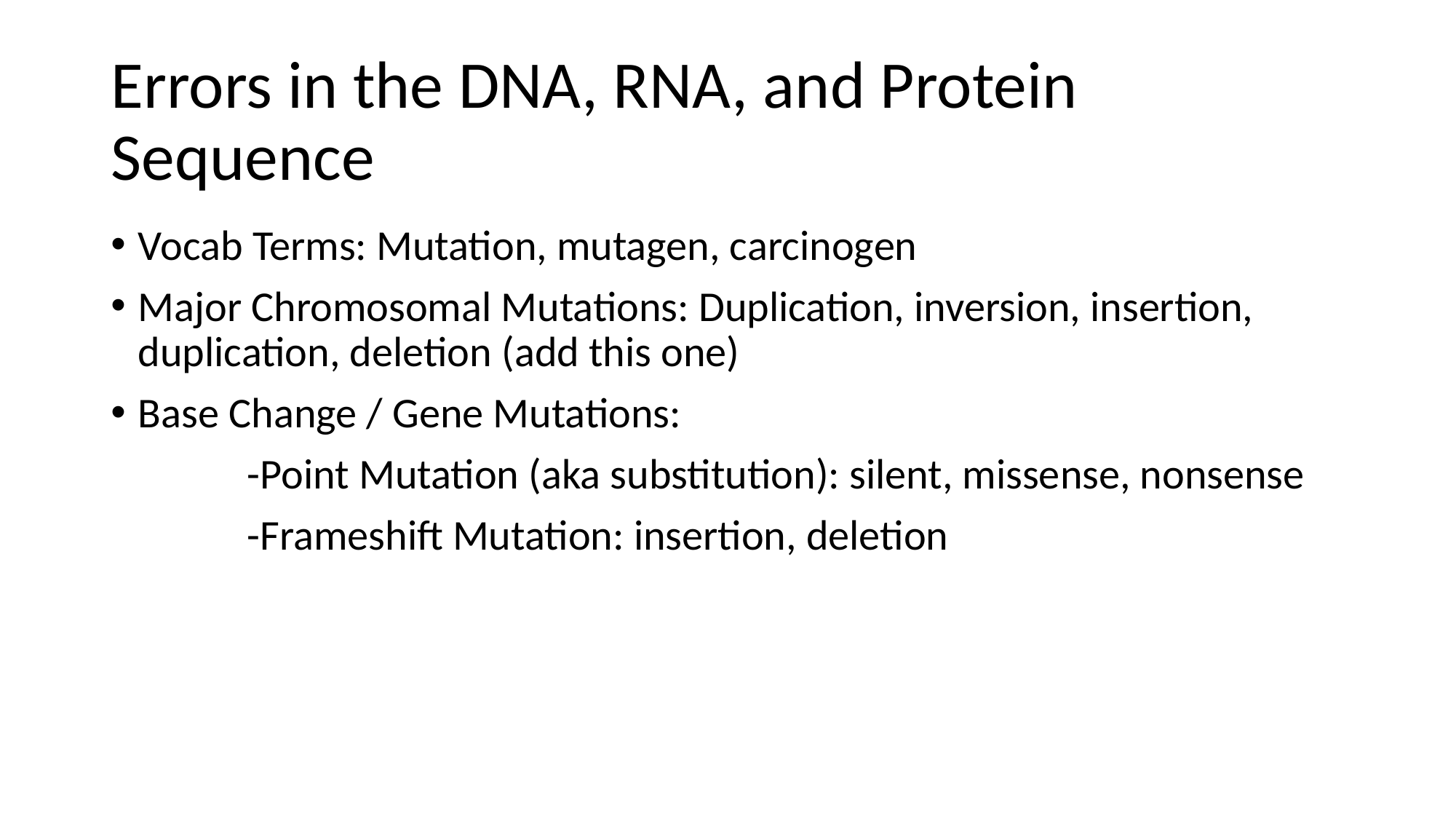

# Errors in the DNA, RNA, and Protein Sequence
Vocab Terms: Mutation, mutagen, carcinogen
Major Chromosomal Mutations: Duplication, inversion, insertion, duplication, deletion (add this one)
Base Change / Gene Mutations:
		-Point Mutation (aka substitution): silent, missense, nonsense
		-Frameshift Mutation: insertion, deletion